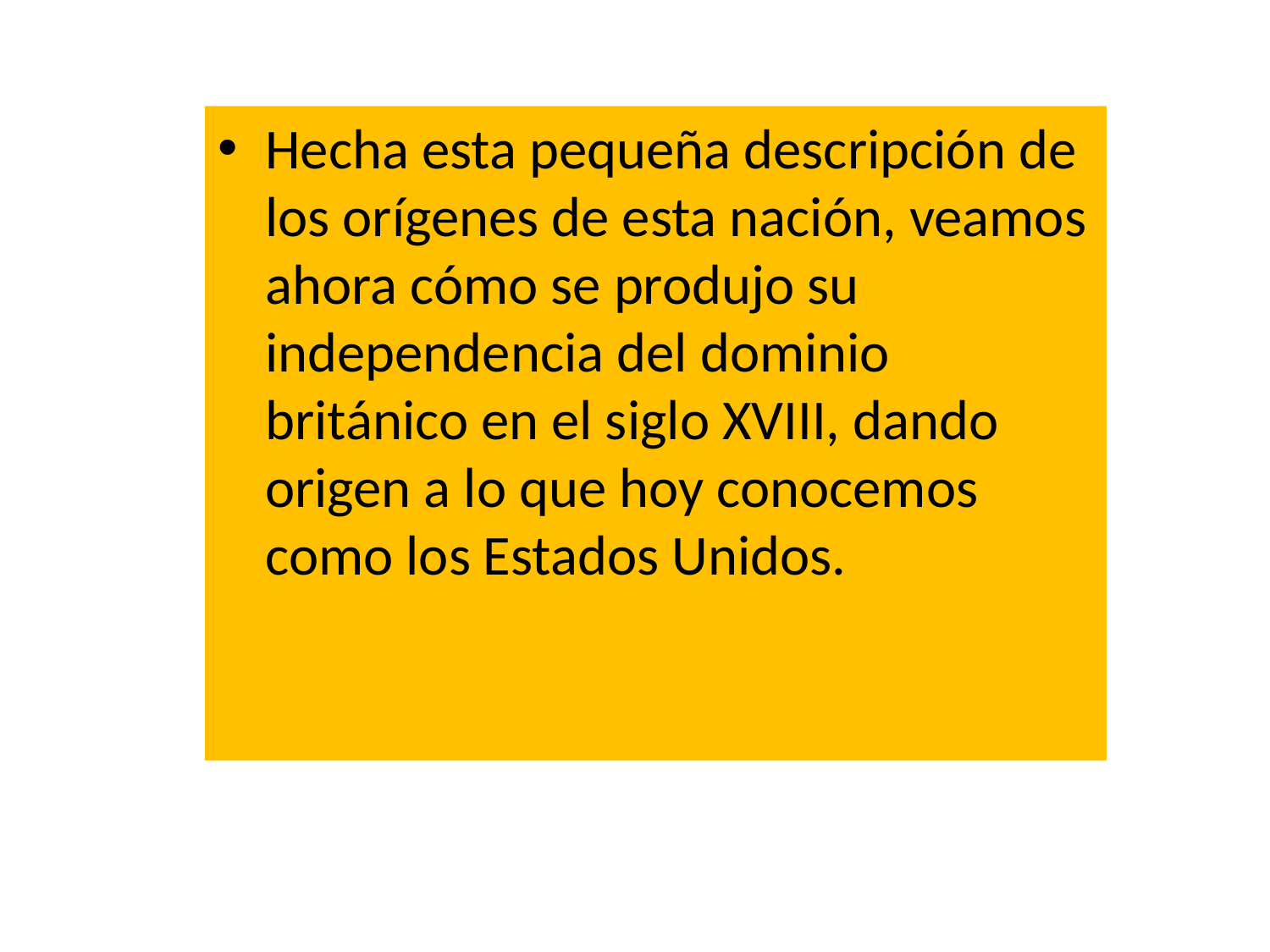

Hecha esta pequeña descripción de los orígenes de esta nación, veamos ahora cómo se produjo su independencia del dominio británico en el siglo XVIII, dando origen a lo que hoy conocemos como los Estados Unidos.